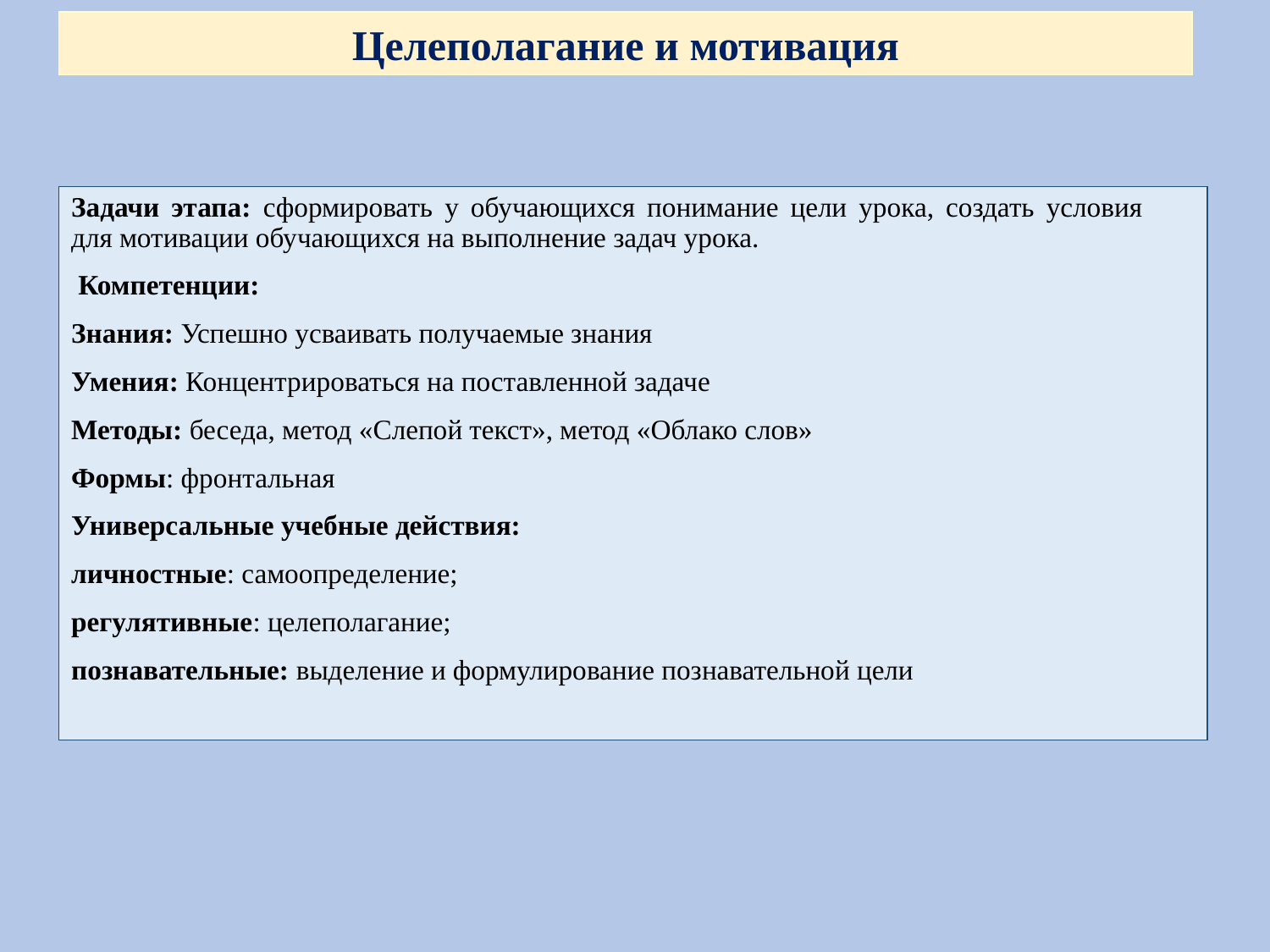

Целеполагание и мотивация
Задачи этапа: сформировать у обучающихся понимание цели урока, создать условия для мотивации обучающихся на выполнение задач урока.
 Компетенции:
Знания: Успешно усваивать получаемые знания
Умения: Концентрироваться на поставленной задаче
Методы: беседа, метод «Слепой текст», метод «Облако слов»
Формы: фронтальная
Универсальные учебные действия:
личностные: самоопределение;
регулятивные: целеполагание;
познавательные: выделение и формулирование познавательной цели